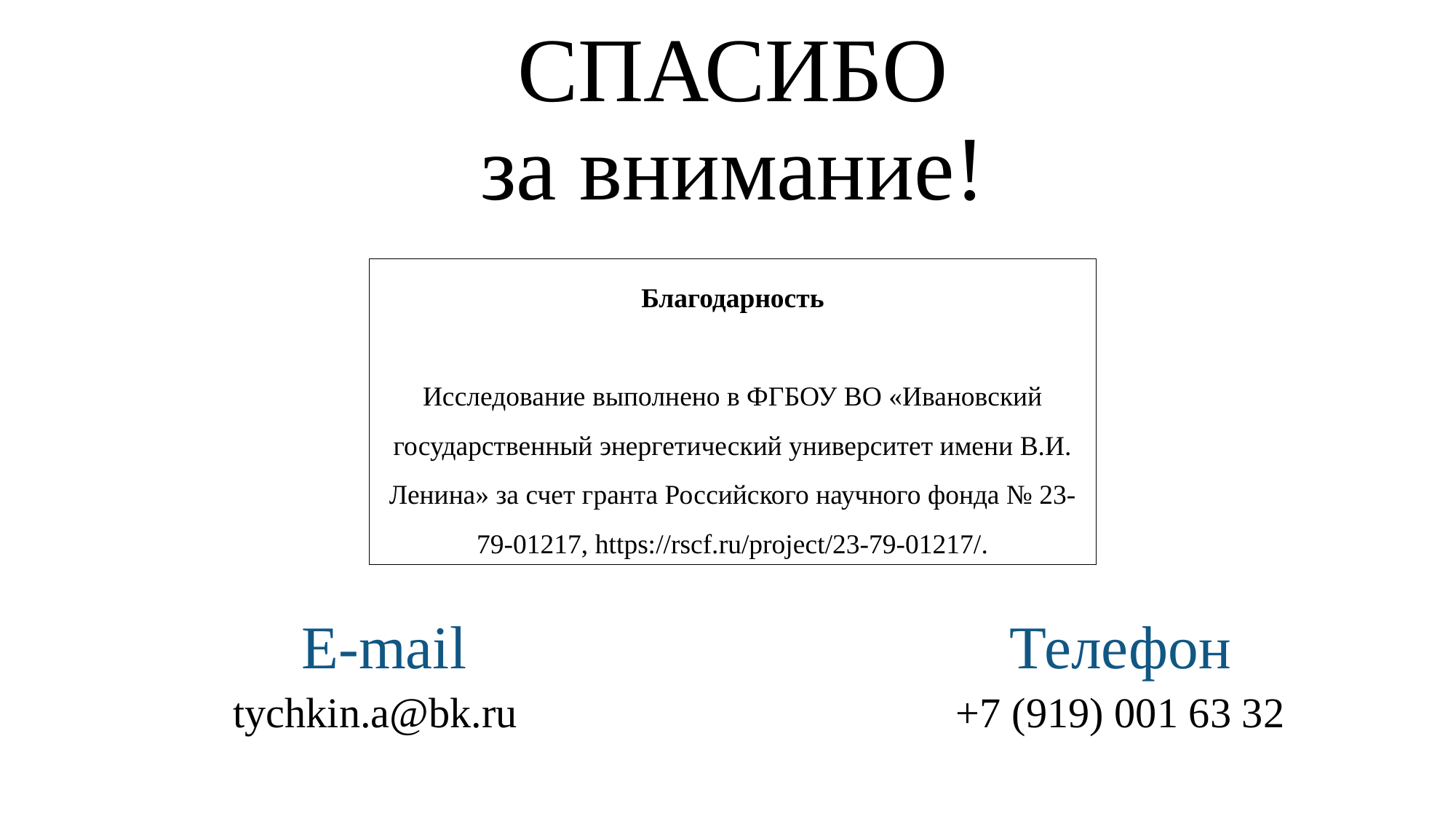

СПАСИБО
за внимание!
Благодарность

Исследование выполнено в ФГБОУ ВО «Ивановский государственный энергетический университет имени В.И. Ленина» за счет гранта Российского научного фонда № 23-79-01217, https://rscf.ru/project/23-79-01217/.
Телефон
E-mail
tychkin.a@bk.ru
+7 (919) 001 63 32